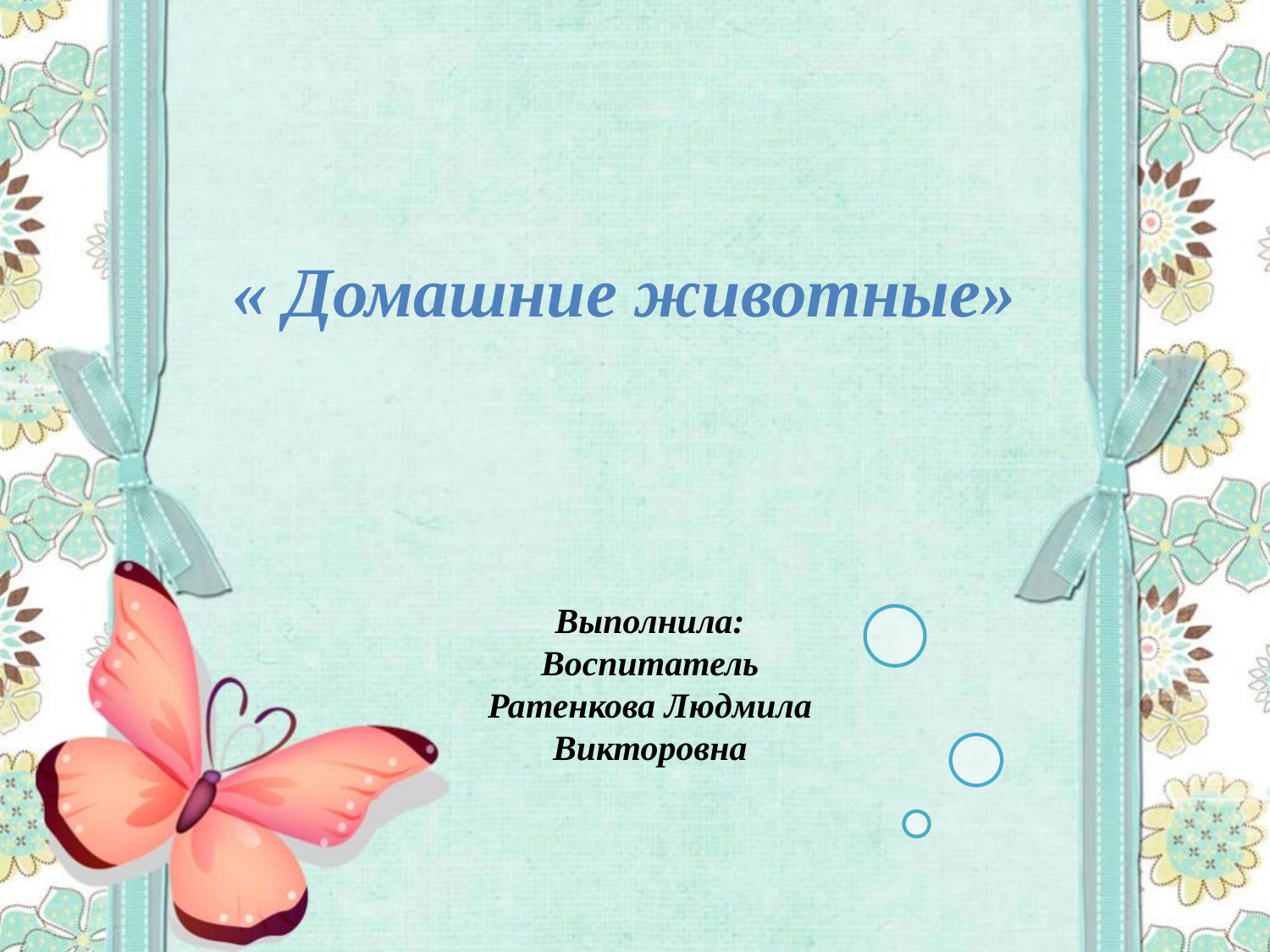

« Домашние животные»
Выполнила: Воспитатель Ратенкова Людмила Викторовна